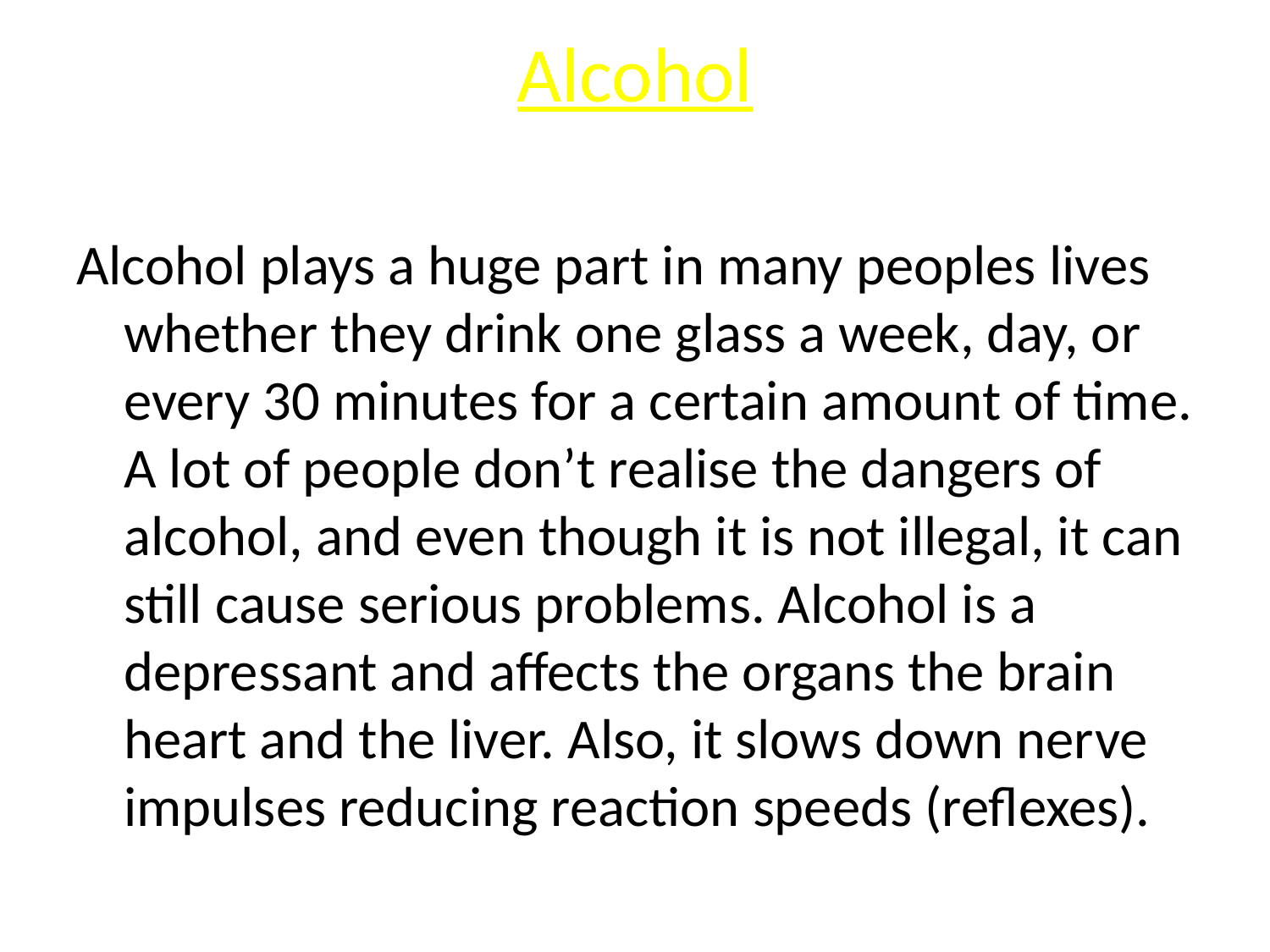

# Alcohol
Alcohol plays a huge part in many peoples lives whether they drink one glass a week, day, or every 30 minutes for a certain amount of time. A lot of people don’t realise the dangers of alcohol, and even though it is not illegal, it can still cause serious problems. Alcohol is a depressant and affects the organs the brain heart and the liver. Also, it slows down nerve impulses reducing reaction speeds (reflexes).